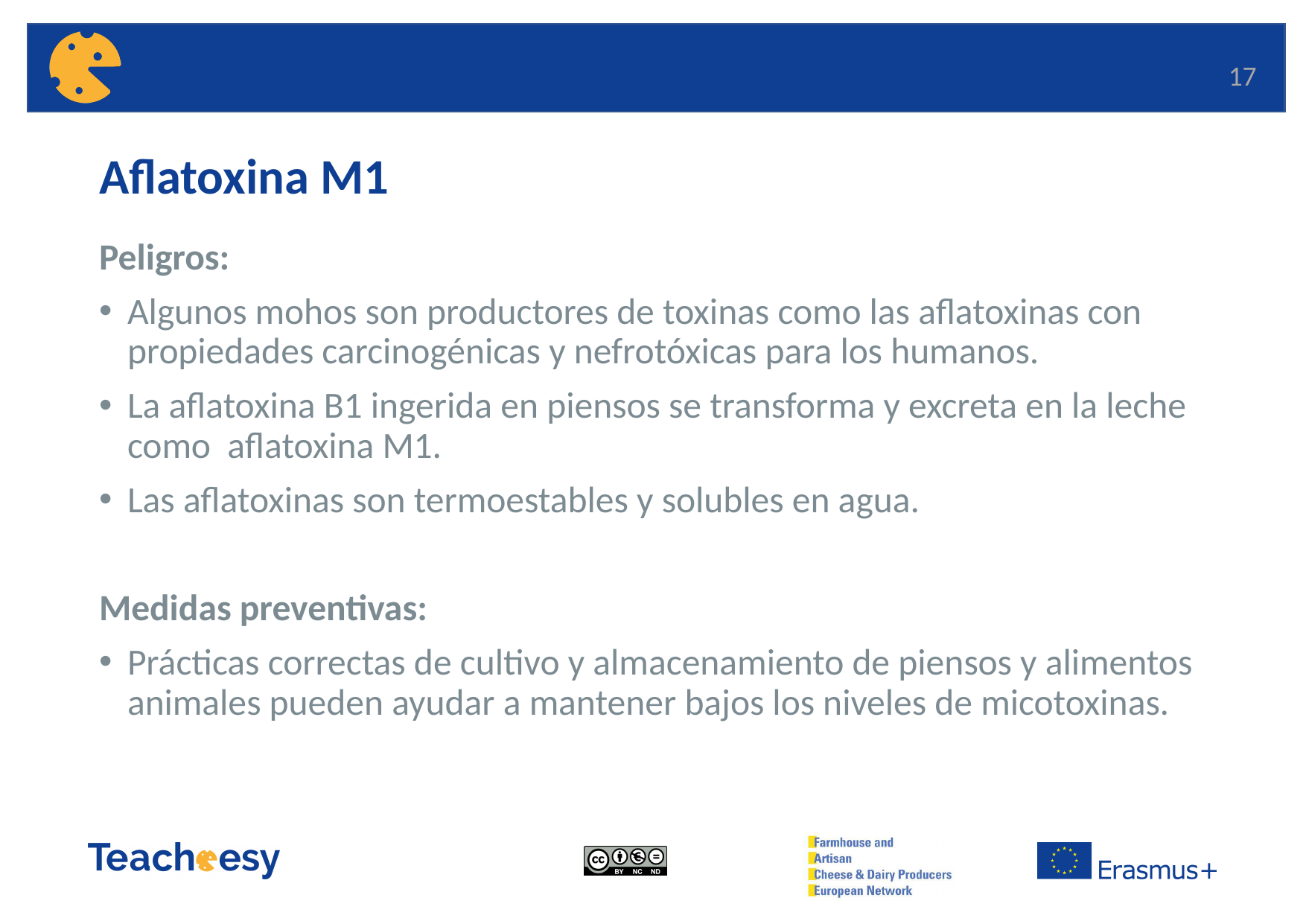

17
# Aflatoxina M1
Peligros:
Algunos mohos son productores de toxinas como las aflatoxinas con propiedades carcinogénicas y nefrotóxicas para los humanos.
La aflatoxina B1 ingerida en piensos se transforma y excreta en la leche como  aflatoxina M1.
Las aflatoxinas son termoestables y solubles en agua.

Medidas preventivas:
Prácticas correctas de cultivo y almacenamiento de piensos y alimentos animales pueden ayudar a mantener bajos los niveles de micotoxinas.